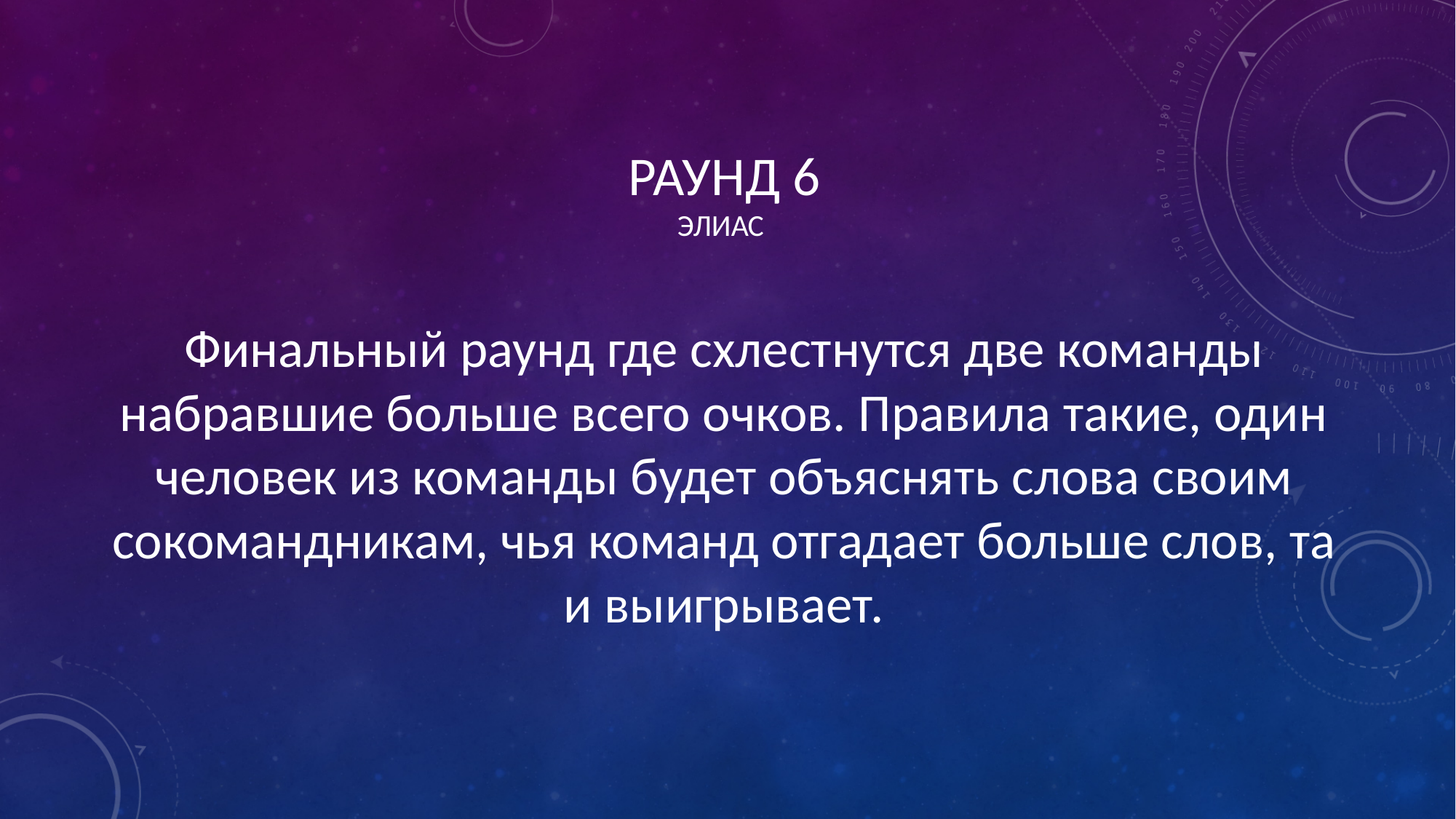

# Раунд 6 Элиас
Финальный раунд где схлестнутся две команды набравшие больше всего очков. Правила такие, один человек из команды будет объяснять слова своим сокомандникам, чья команд отгадает больше слов, та и выигрывает.